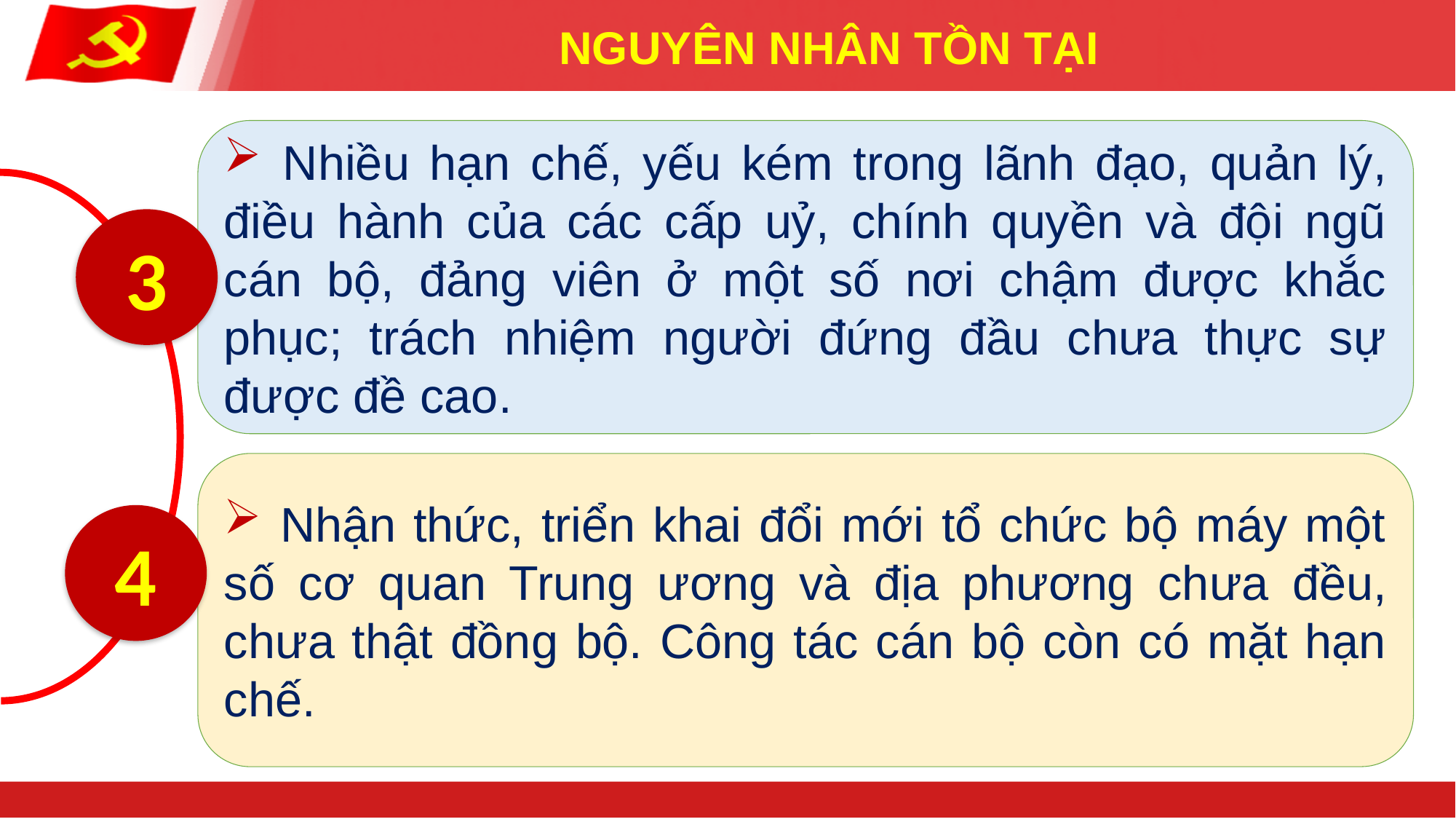

# NGUYÊN NHÂN TỒN TẠI
 Nhiều hạn chế, yếu kém trong lãnh đạo, quản lý, điều hành của các cấp uỷ, chính quyền và đội ngũ cán bộ, đảng viên ở một số nơi chậm được khắc phục; trách nhiệm người đứng đầu chưa thực sự được đề cao.

3
 Nhận thức, triển khai đổi mới tổ chức bộ máy một số cơ quan Trung ương và địa phương chưa đều, chưa thật đồng bộ. Công tác cán bộ còn có mặt hạn chế.
4